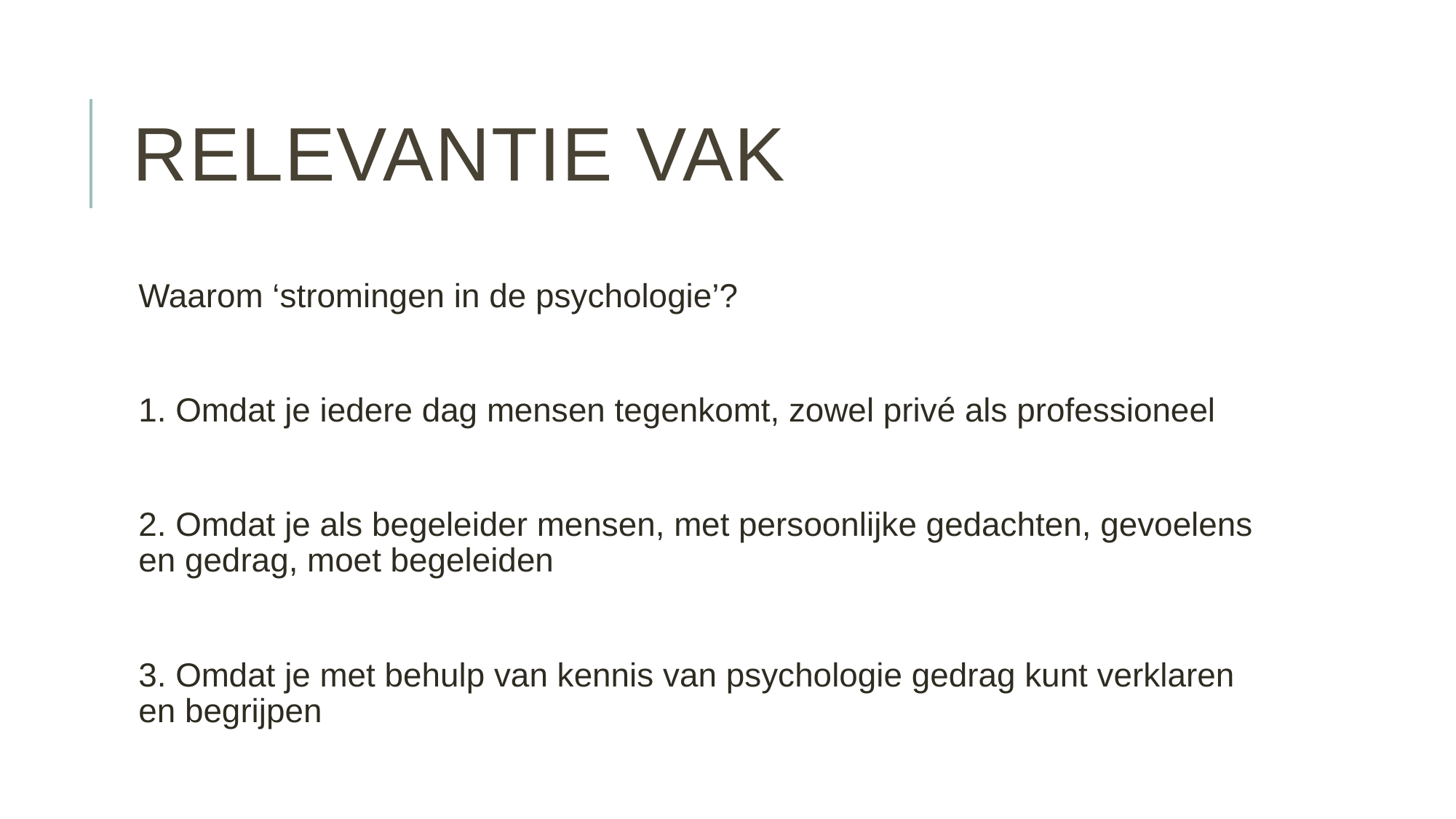

# Relevantie vak
Waarom ‘stromingen in de psychologie’?

1. Omdat je iedere dag mensen tegenkomt, zowel privé als professioneel

2. Omdat je als begeleider mensen, met persoonlijke gedachten, gevoelens en gedrag, moet begeleiden

3. Omdat je met behulp van kennis van psychologie gedrag kunt verklaren en begrijpen